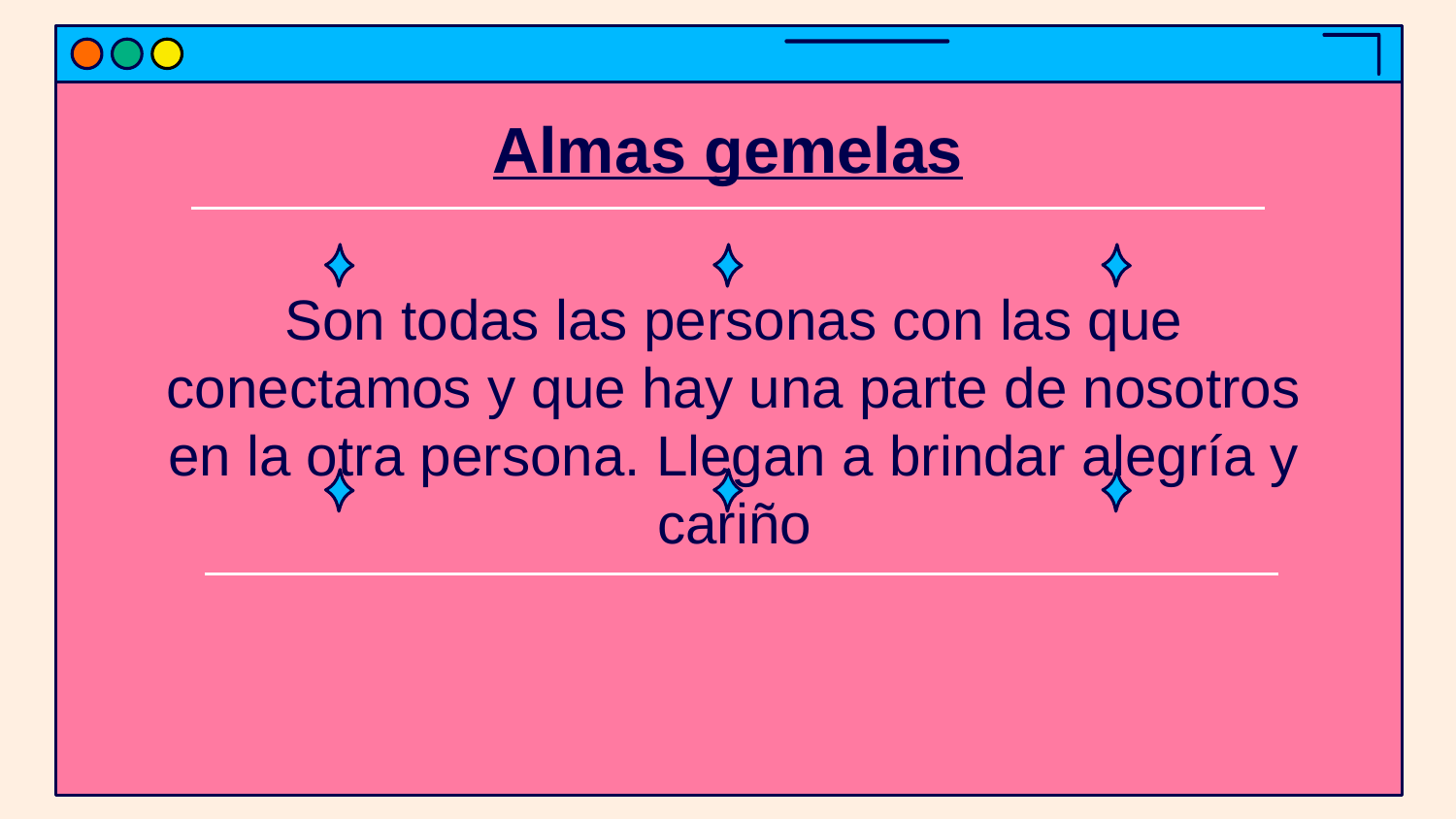

# Almas gemelas

Son todas las personas con las que conectamos y que hay una parte de nosotros en la otra persona. Llegan a brindar alegría y cariño